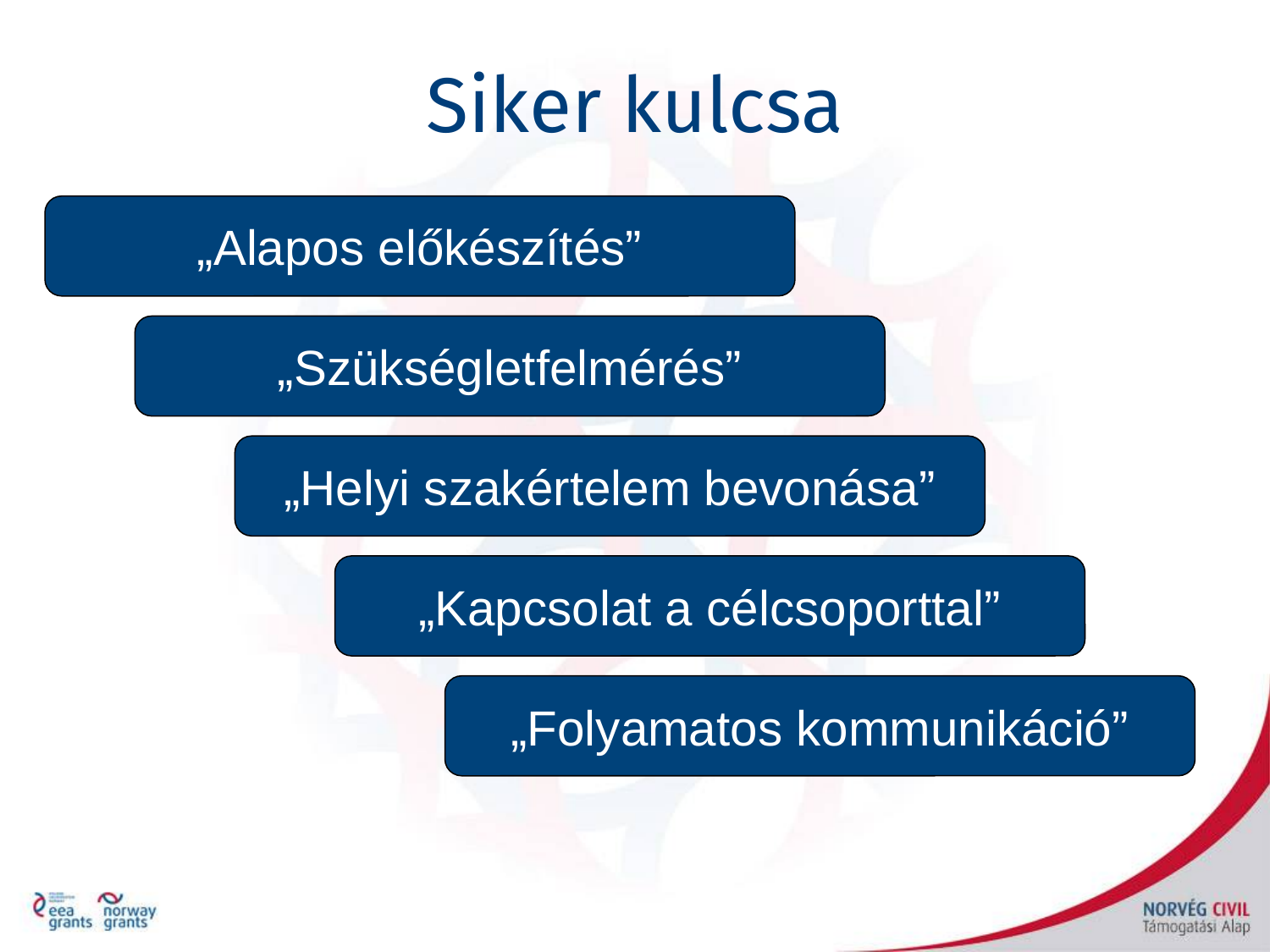

Siker kulcsa
„Alapos előkészítés”
„Szükségletfelmérés”
„Helyi szakértelem bevonása”
„Kapcsolat a célcsoporttal”
„Folyamatos kommunikáció”